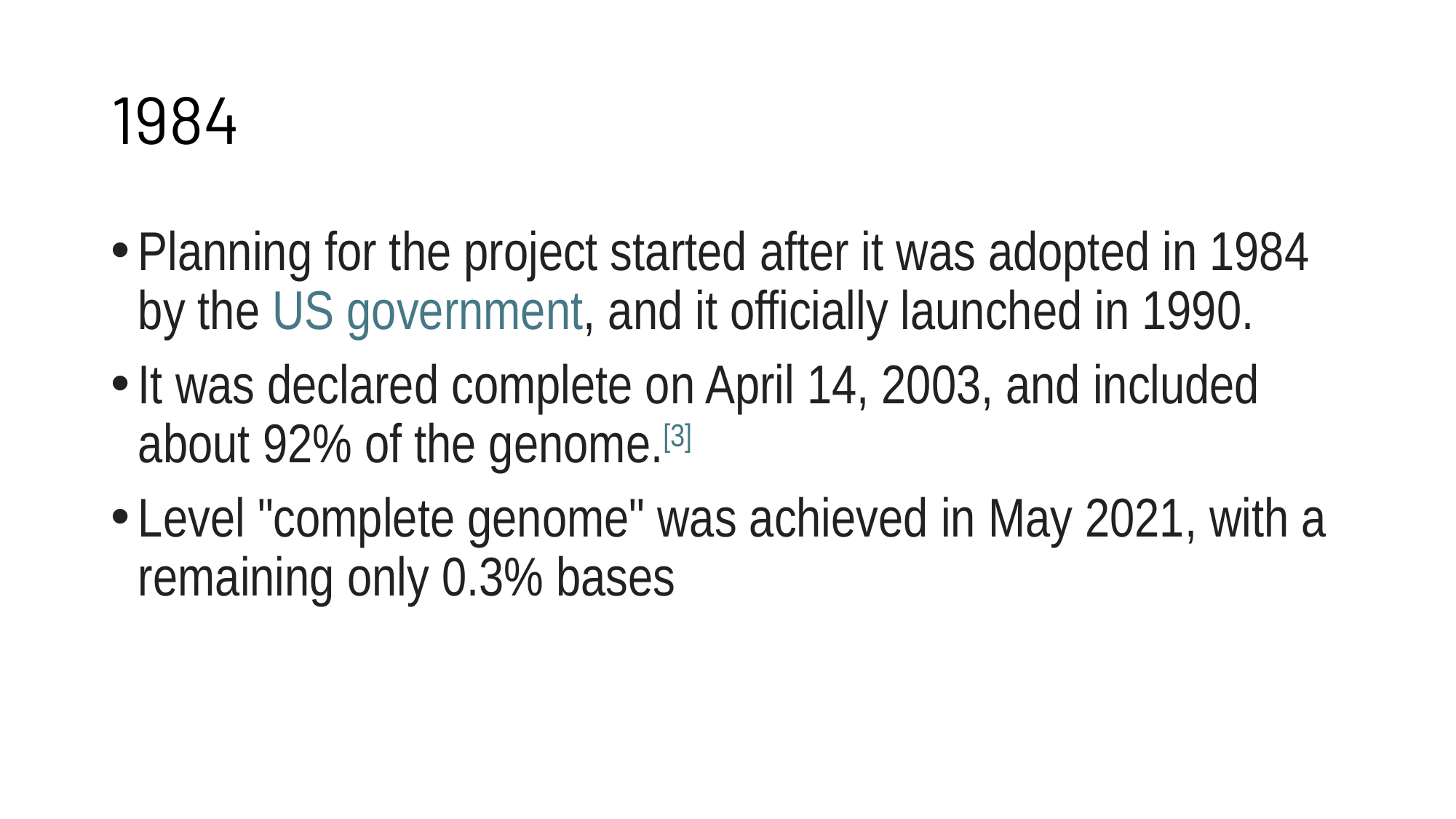

# 1984
Planning for the project started after it was adopted in 1984 by the US government, and it officially launched in 1990.
It was declared complete on April 14, 2003, and included about 92% of the genome.[3]
Level "complete genome" was achieved in May 2021, with a remaining only 0.3% bases